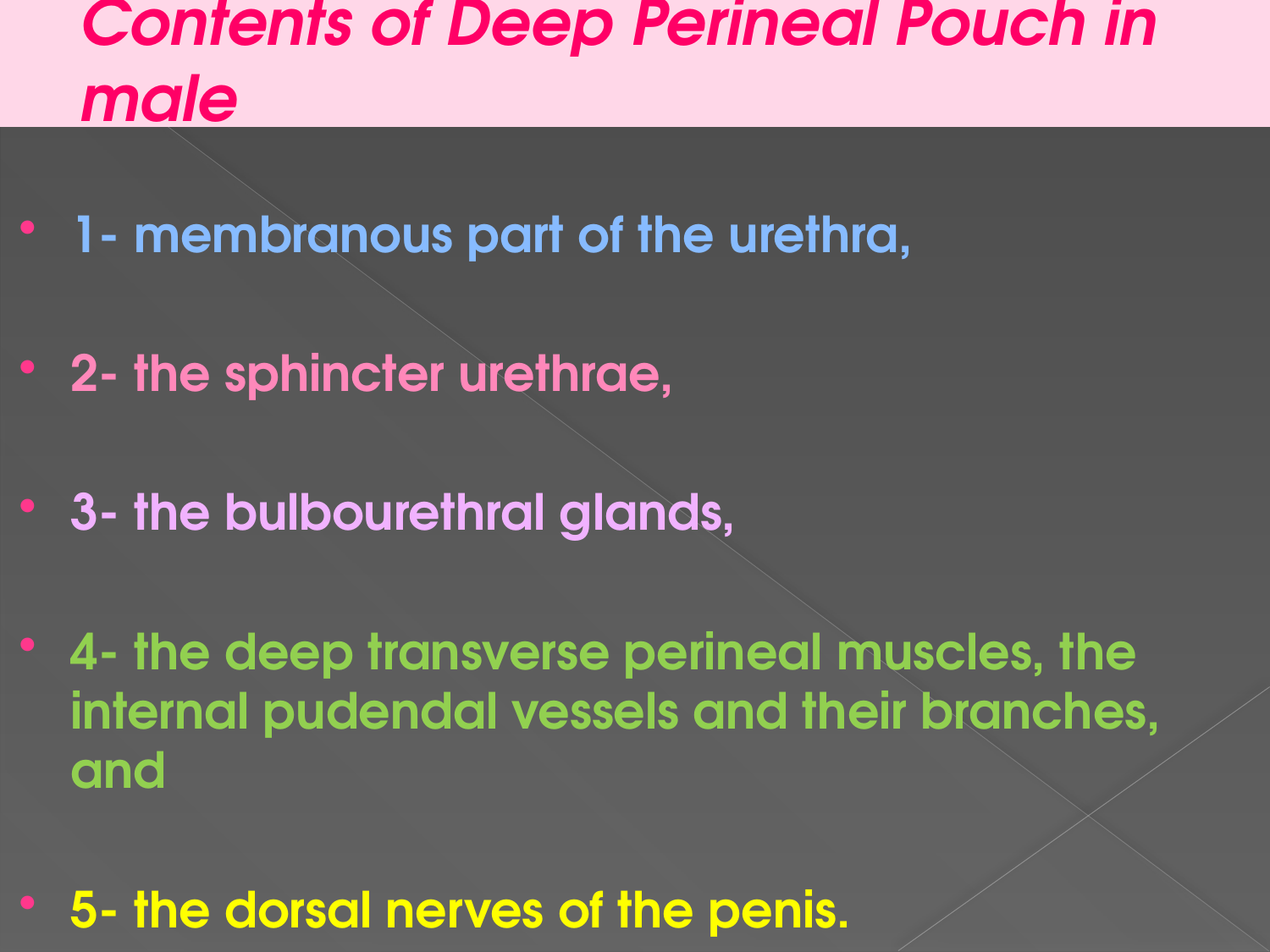

# Contents of Deep Perineal Pouch in male

1- membranous part of the urethra,

2- the sphincter urethrae,

3- the bulbourethral glands,

4- the deep transverse perineal muscles, the internal pudendal vessels and their branches, and

5- the dorsal nerves of the penis.